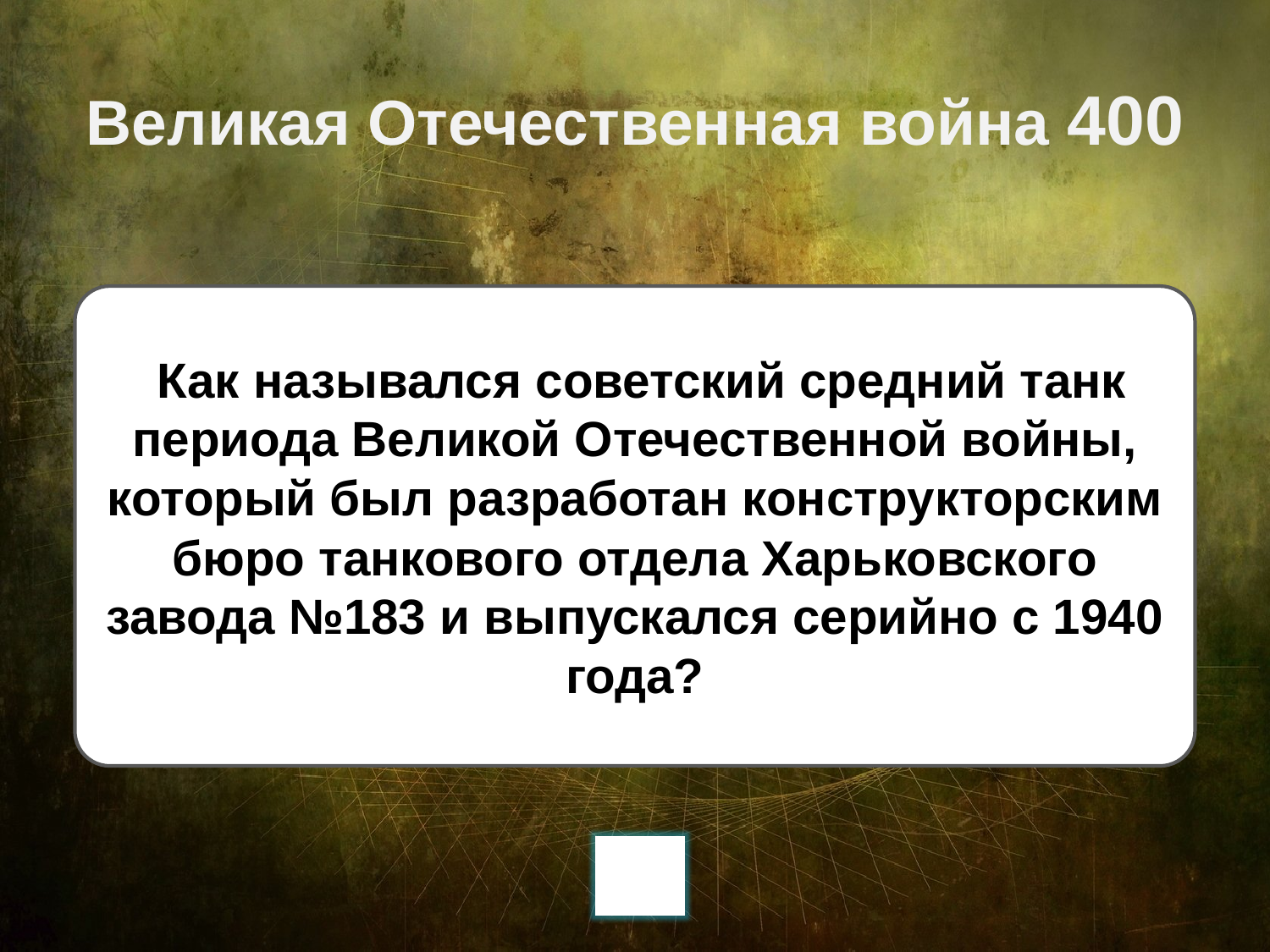

# Великая Отечественная война 400
 Как назывался советский средний танк периода Великой Отечественной войны, который был разработан конструкторским бюро танкового отдела Харьковского завода №183 и выпускался серийно с 1940 года?